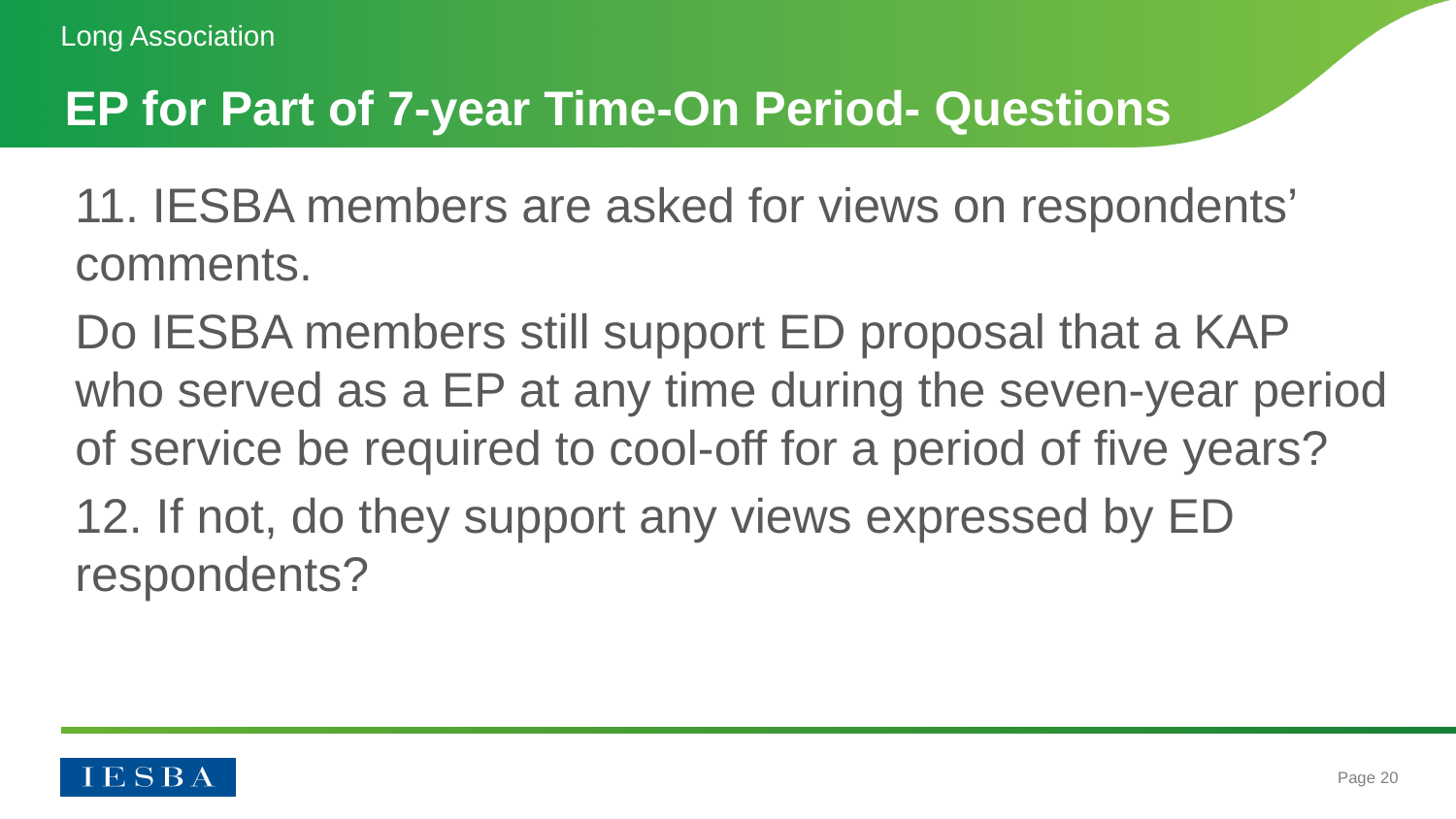

Long Association
# EP for Part of 7-year Time-On Period- Questions
11. IESBA members are asked for views on respondents’ comments.
Do IESBA members still support ED proposal that a KAP who served as a EP at any time during the seven-year period of service be required to cool-off for a period of five years?
12. If not, do they support any views expressed by ED respondents?